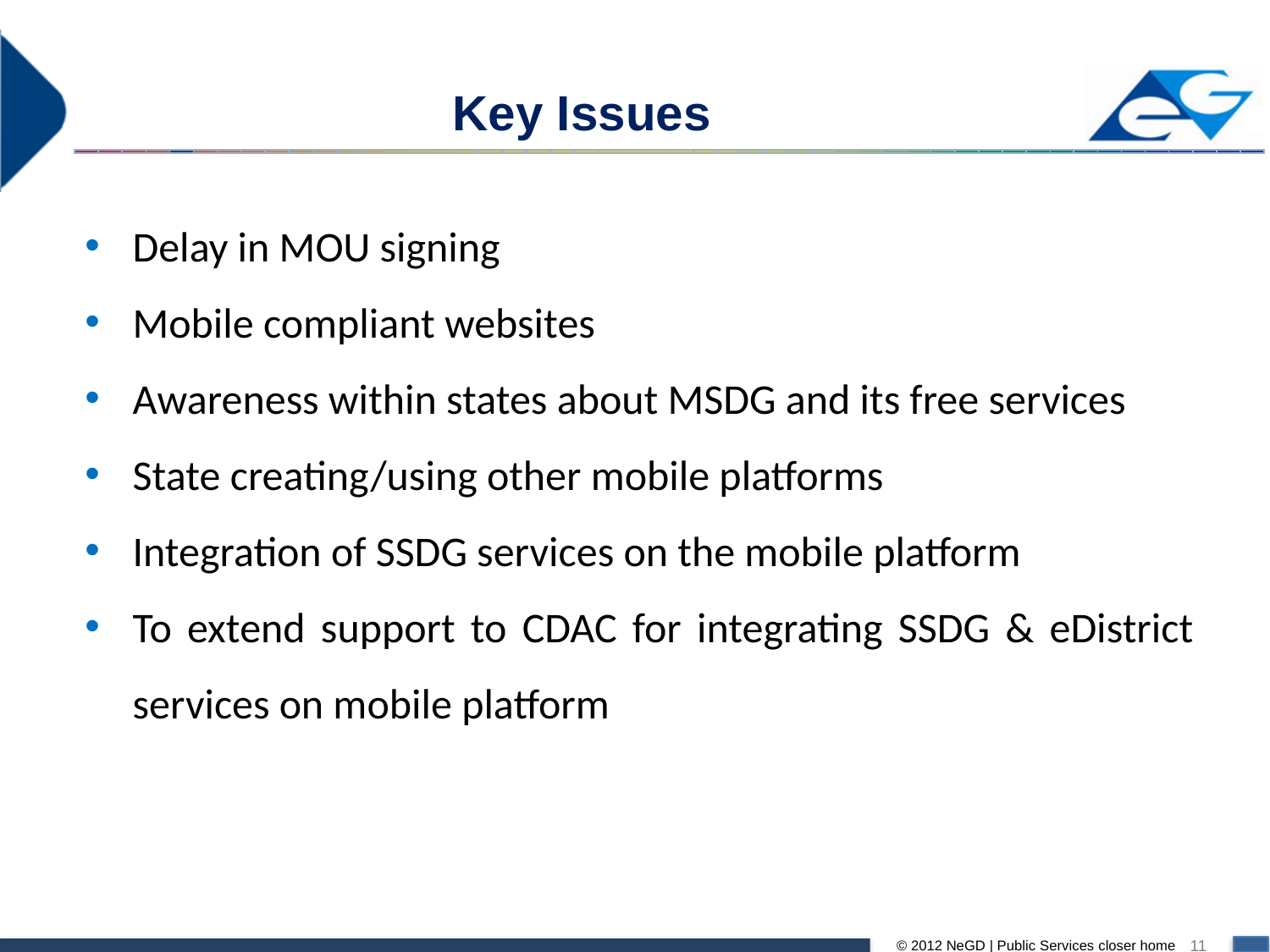

Key Issues
Delay in MOU signing
Mobile compliant websites
Awareness within states about MSDG and its free services
State creating/using other mobile platforms
Integration of SSDG services on the mobile platform
To extend support to CDAC for integrating SSDG & eDistrict services on mobile platform